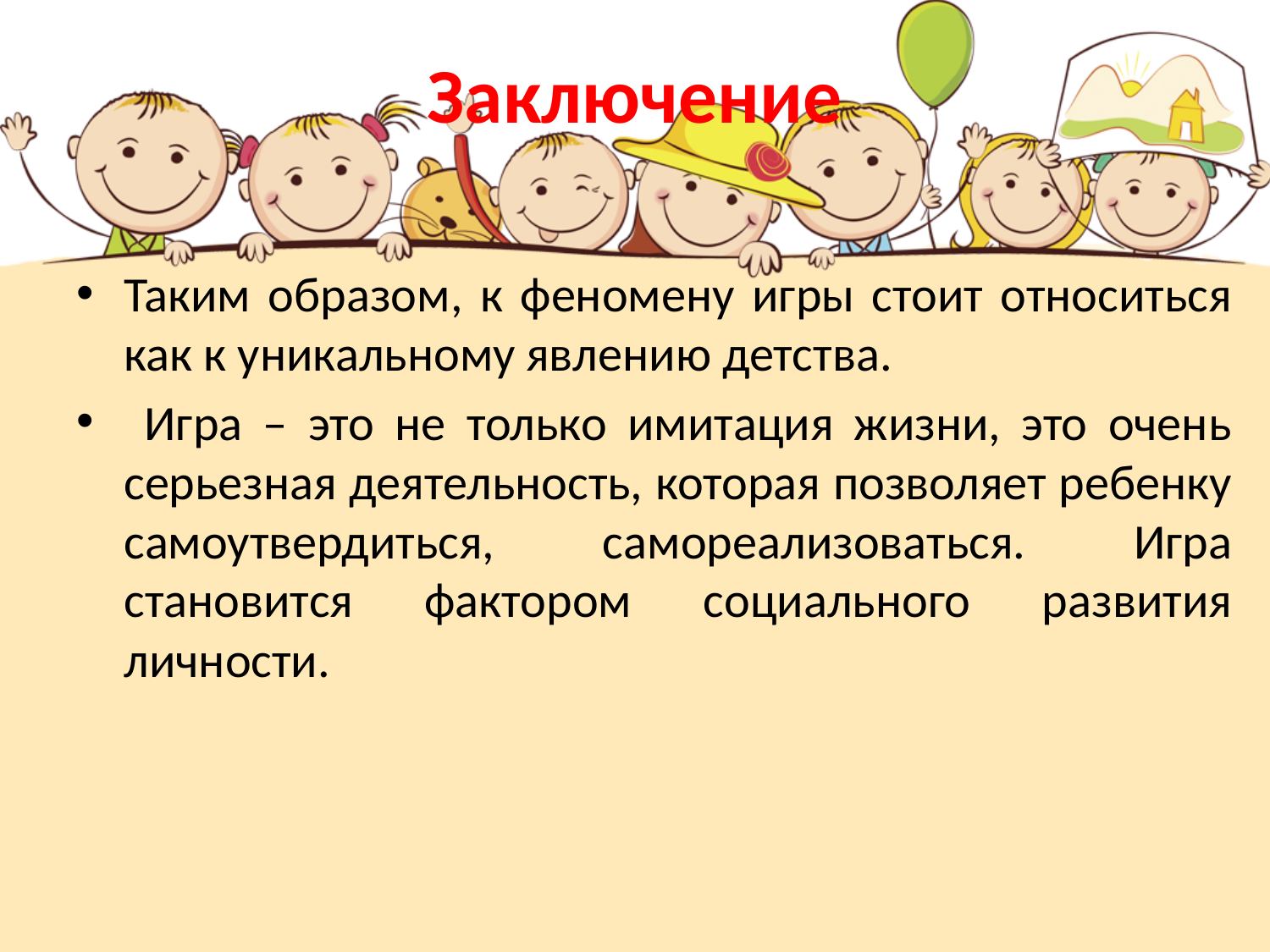

# Заключение
Таким образом, к феномену игры стоит относиться как к уникальному явлению детства.
 Игра – это не только имитация жизни, это очень серьезная деятельность, которая позволяет ребенку самоутвердиться, самореализоваться. Игра становится фактором социального развития личности.